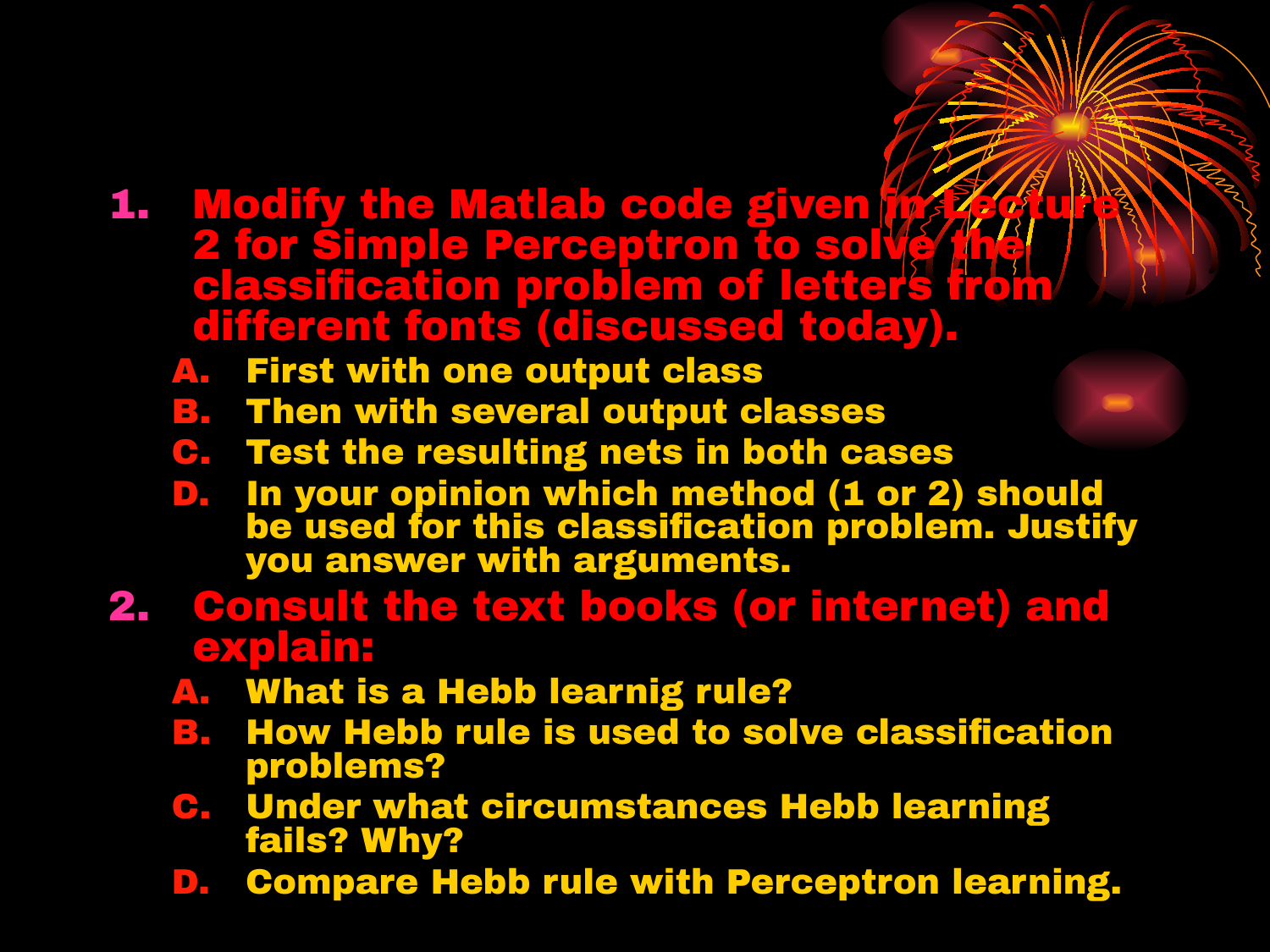

Problem Set
Modify the Matlab code given in Lecture 2 for Simple Perceptron to solve the classification problem of letters from different fonts (discussed today).
First with one output class
Then with several output classes
Test the resulting nets in both cases
In your opinion which method (1 or 2) should be used for this classification problem. Justify you answer with arguments.
Consult the text books (or internet) and explain:
What is a Hebb learnig rule?
How Hebb rule is used to solve classification problems?
Under what circumstances Hebb learning fails? Why?
Compare Hebb rule with Perceptron learning.